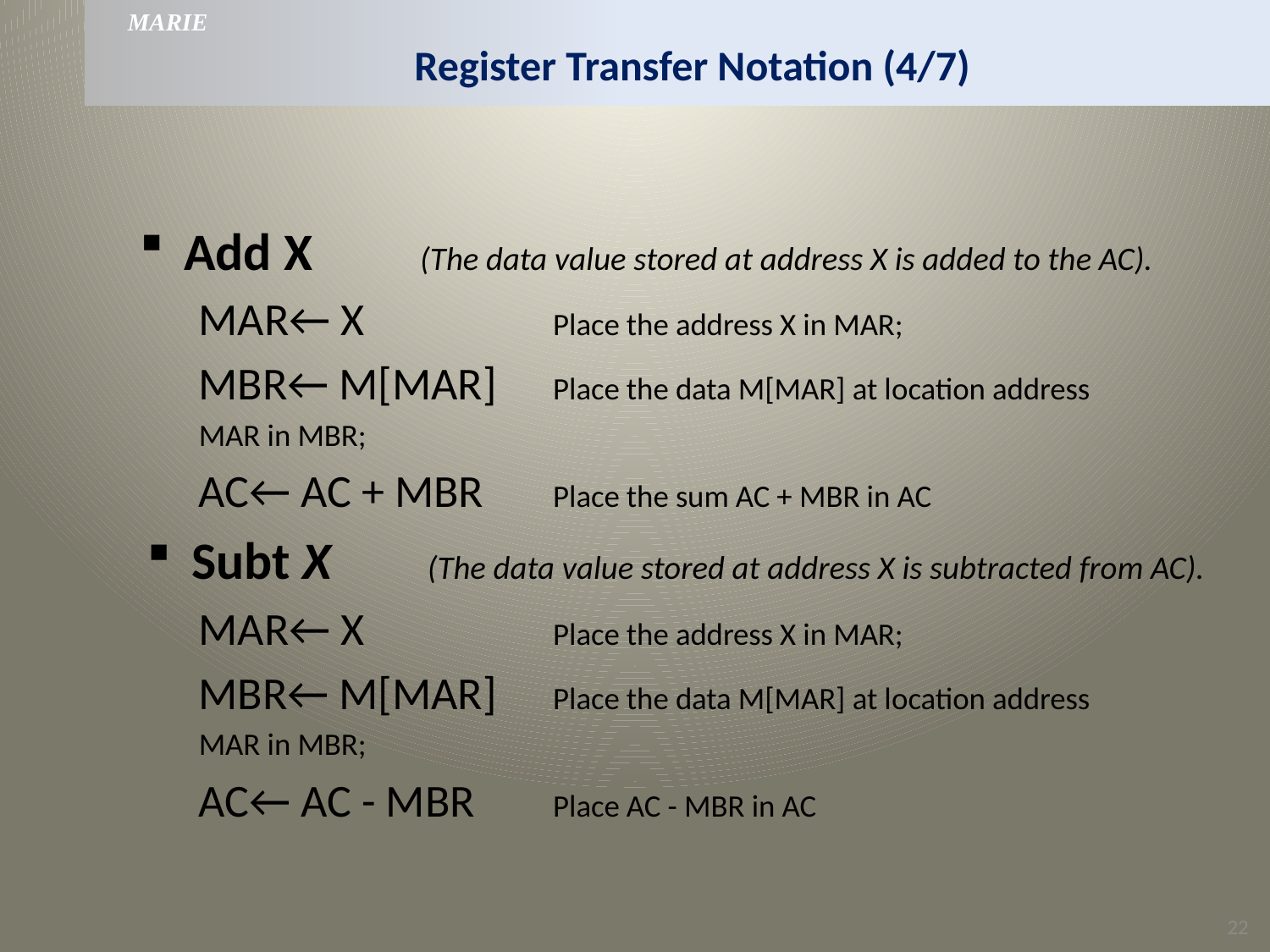

MARIE
# Register Transfer Notation (4/7)
Add X 	(The data value stored at address X is added to the AC).
MAR← X		 	Place the address X in MAR;
MBR← M[MAR]	Place the data M[MAR] at location address
				MAR in MBR;
AC← AC + MBR		Place the sum AC + MBR in AC
Subt X 	(The data value stored at address X is subtracted from AC).
MAR← X		 	Place the address X in MAR;
MBR← M[MAR]	Place the data M[MAR] at location address
				MAR in MBR;
AC← AC - MBR		Place AC - MBR in AC